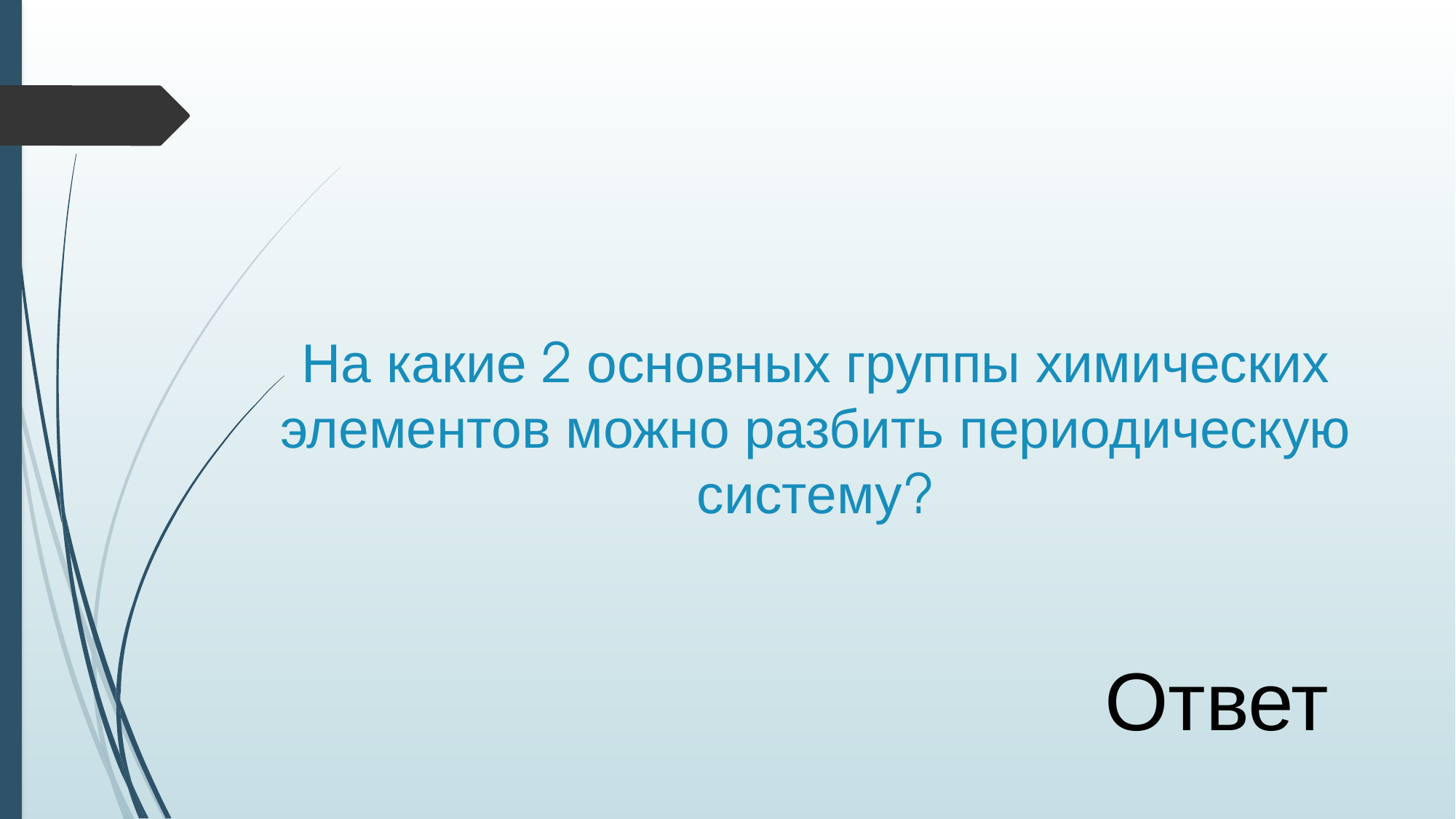

# На какие 2 основных группы химических элементов можно разбить периодическую систему?
Ответ